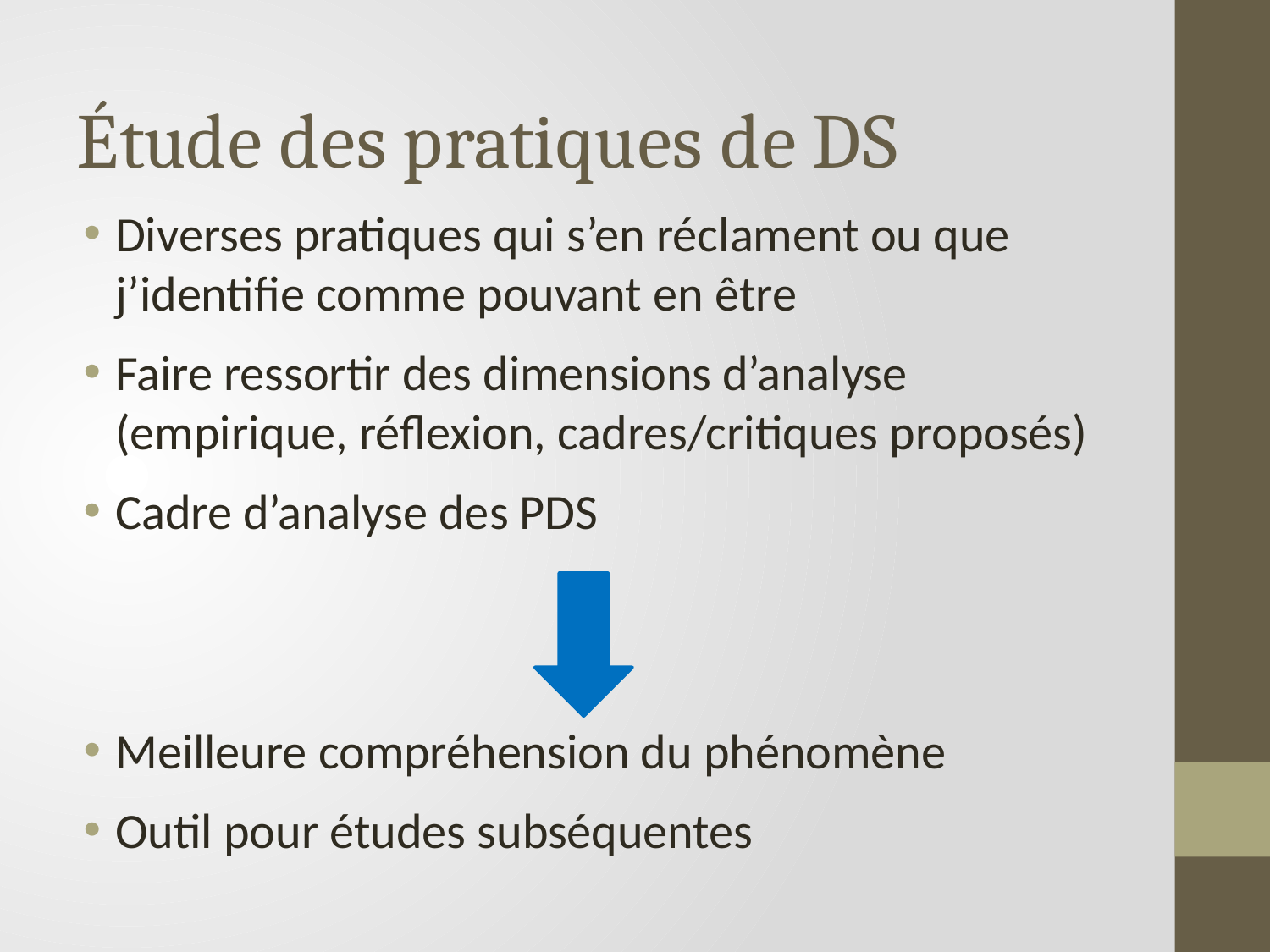

# Étude des pratiques de DS
Diverses pratiques qui s’en réclament ou que j’identifie comme pouvant en être
Faire ressortir des dimensions d’analyse (empirique, réflexion, cadres/critiques proposés)
Cadre d’analyse des PDS

Meilleure compréhension du phénomène
Outil pour études subséquentes